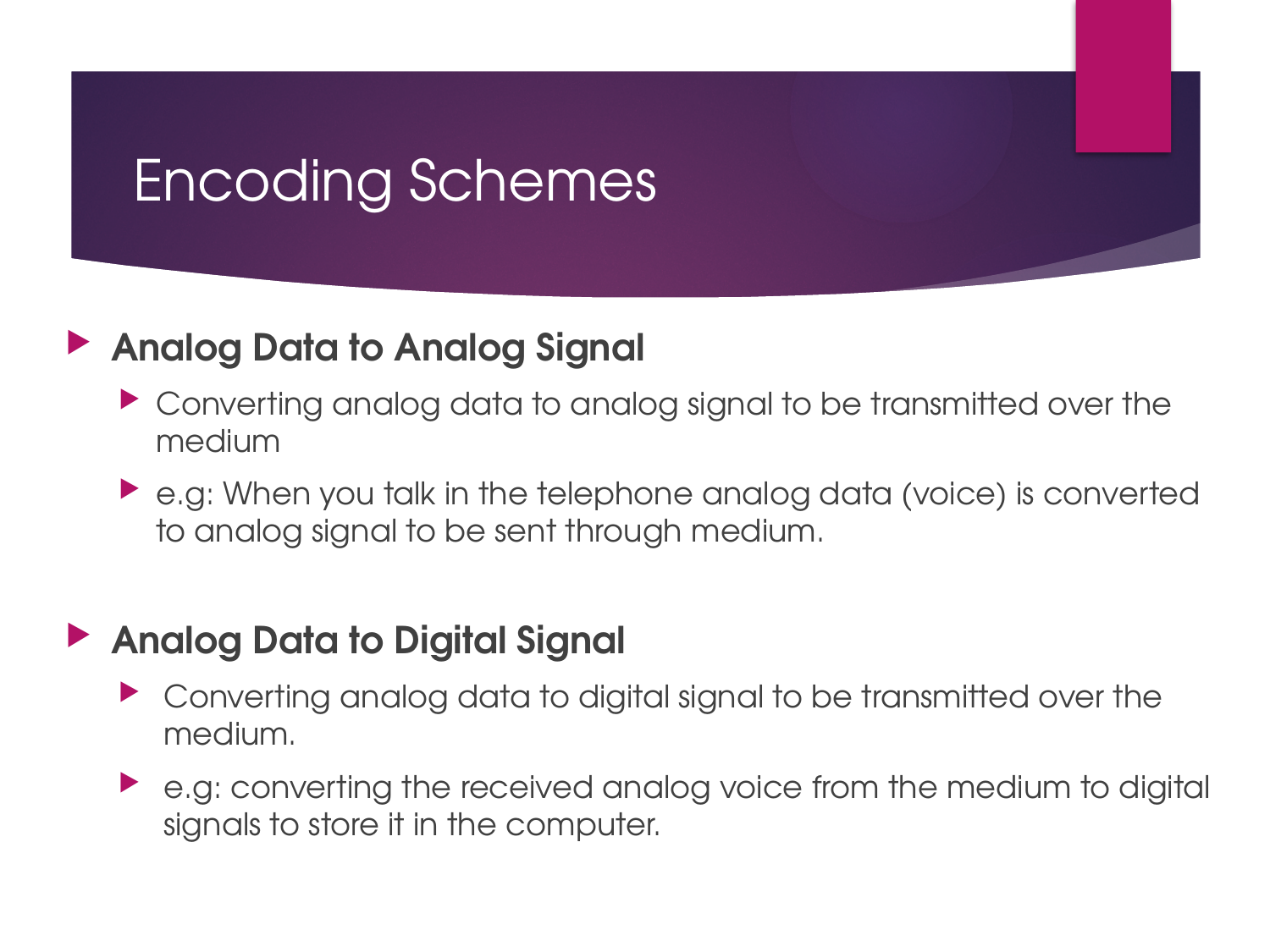

# Encoding Schemes
Analog Data to Analog Signal
Converting analog data to analog signal to be transmitted over the medium
e.g: When you talk in the telephone analog data (voice) is converted to analog signal to be sent through medium.

Analog Data to Digital Signal
Converting analog data to digital signal to be transmitted over the medium.
e.g: converting the received analog voice from the medium to digital signals to store it in the computer.